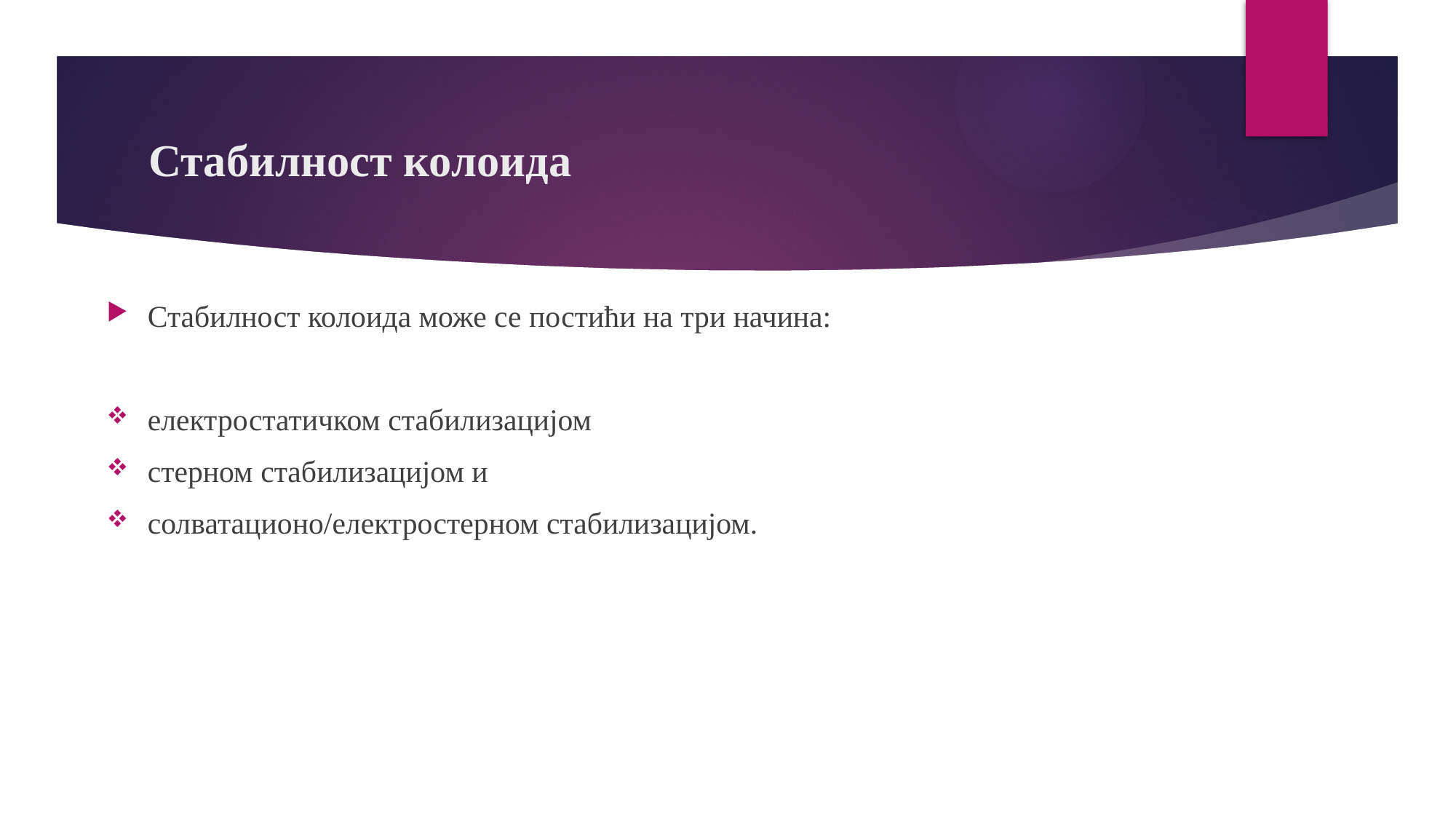

# Стабилност колоида
Стабилност колоида може се постићи на три начина:

електростатичком стабилизацијом
стерном стабилизацијом и
солватационо/електростерном стабилизацијом.